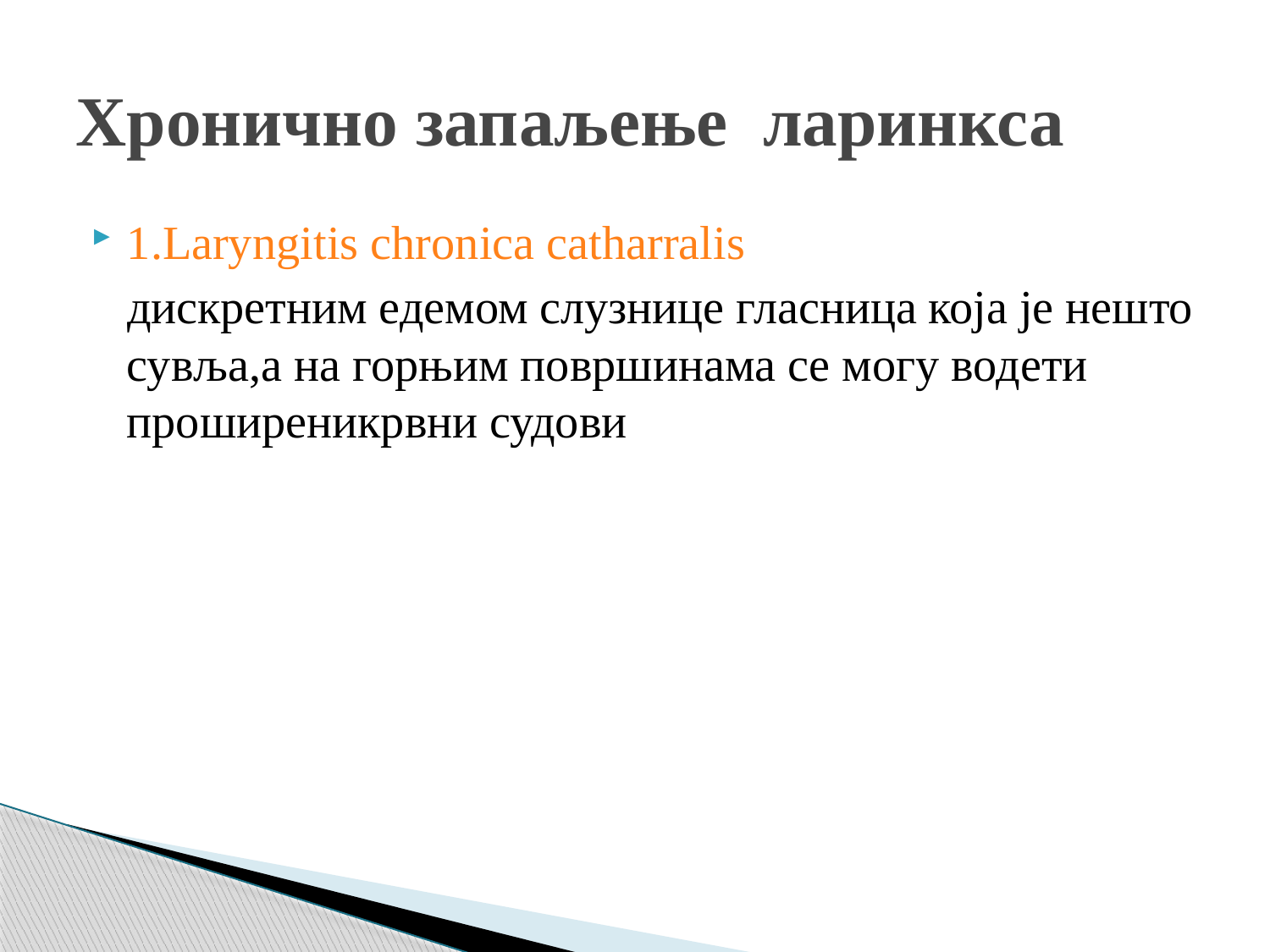

# Хронично запаљење  ларинкса
1.Laryngitis chronica catharralis
   дискретним едемом слузнице гласница која је нешто сувља,а на горњим површинама се могу водети проширеникрвни судови